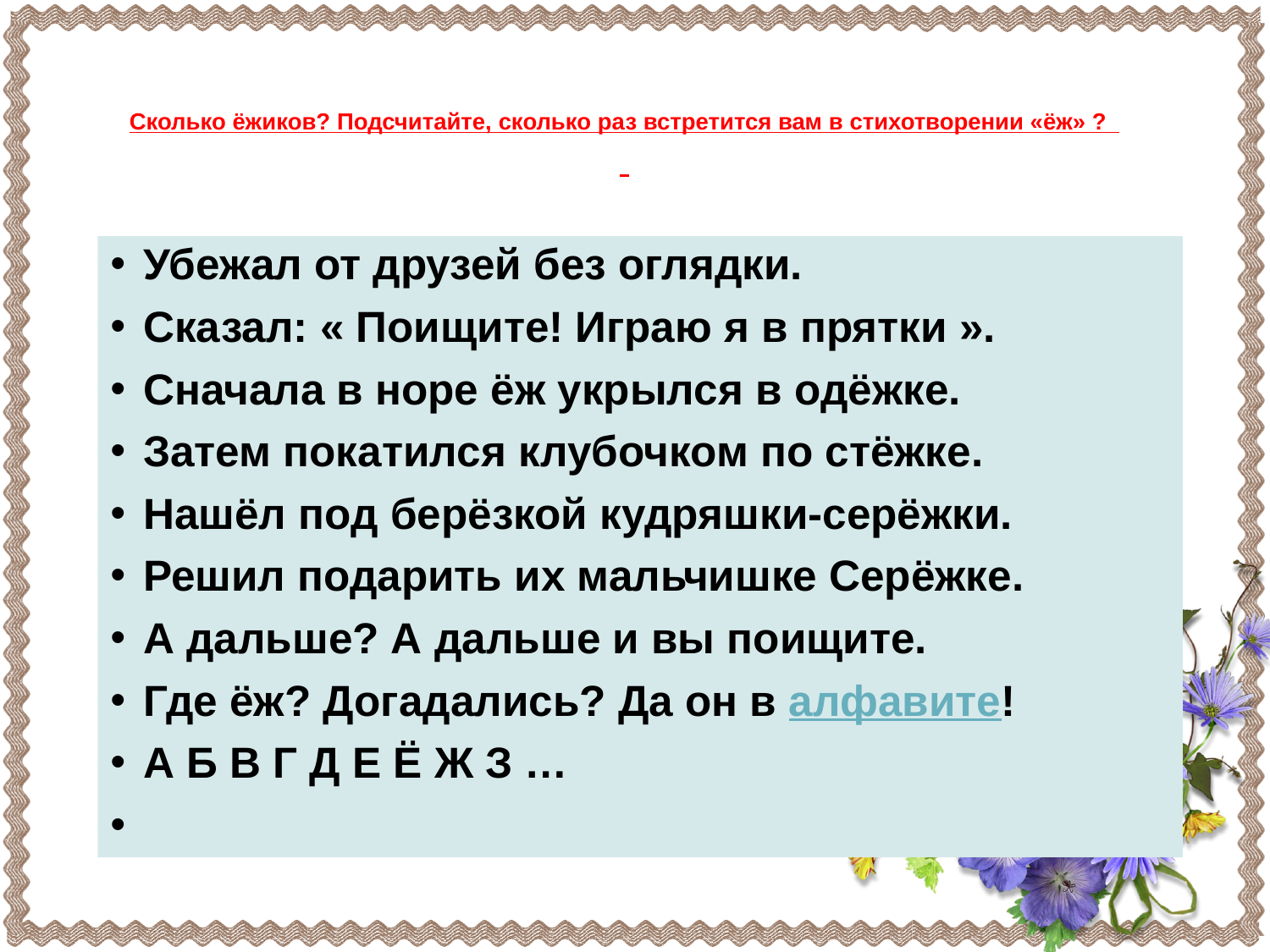

# Сколько ёжиков? Подсчитайте, сколько раз встретится вам в стихотворении «ёж» ?
Убежал от друзей без оглядки.
Сказал: « Поищите! Играю я в прятки ».
Сначала в норе ёж укрылся в одёжке.
Затем покатился клубочком по стёжке.
Нашёл под берёзкой кудряшки-серёжки.
Решил подарить их мальчишке Серёжке.
А дальше? А дальше и вы поищите.
Где ёж? Догадались? Да он в алфавите!
А Б В Г Д Е Ё Ж З …